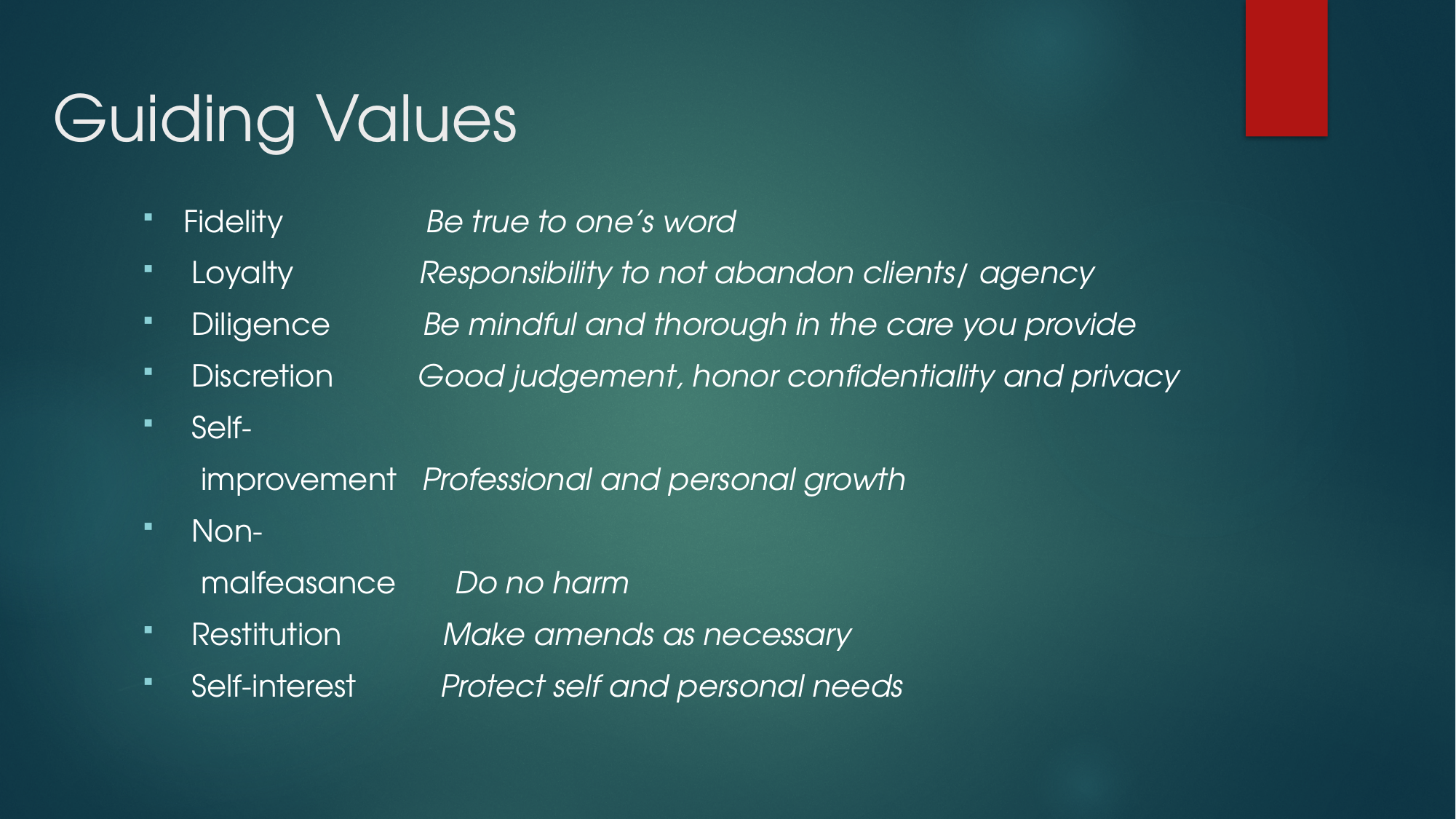

# Guiding Values
Fidelity                 Be true to one’s word
 Loyalty               Responsibility to not abandon clients/ agency
 Diligence           Be mindful and thorough in the care you provide
 Discretion          Good judgement, honor confidentiality and privacy
 Self-
       improvement   Professional and personal growth
 Non-
       malfeasance       Do no harm
 Restitution            Make amends as necessary
 Self-interest          Protect self and personal needs